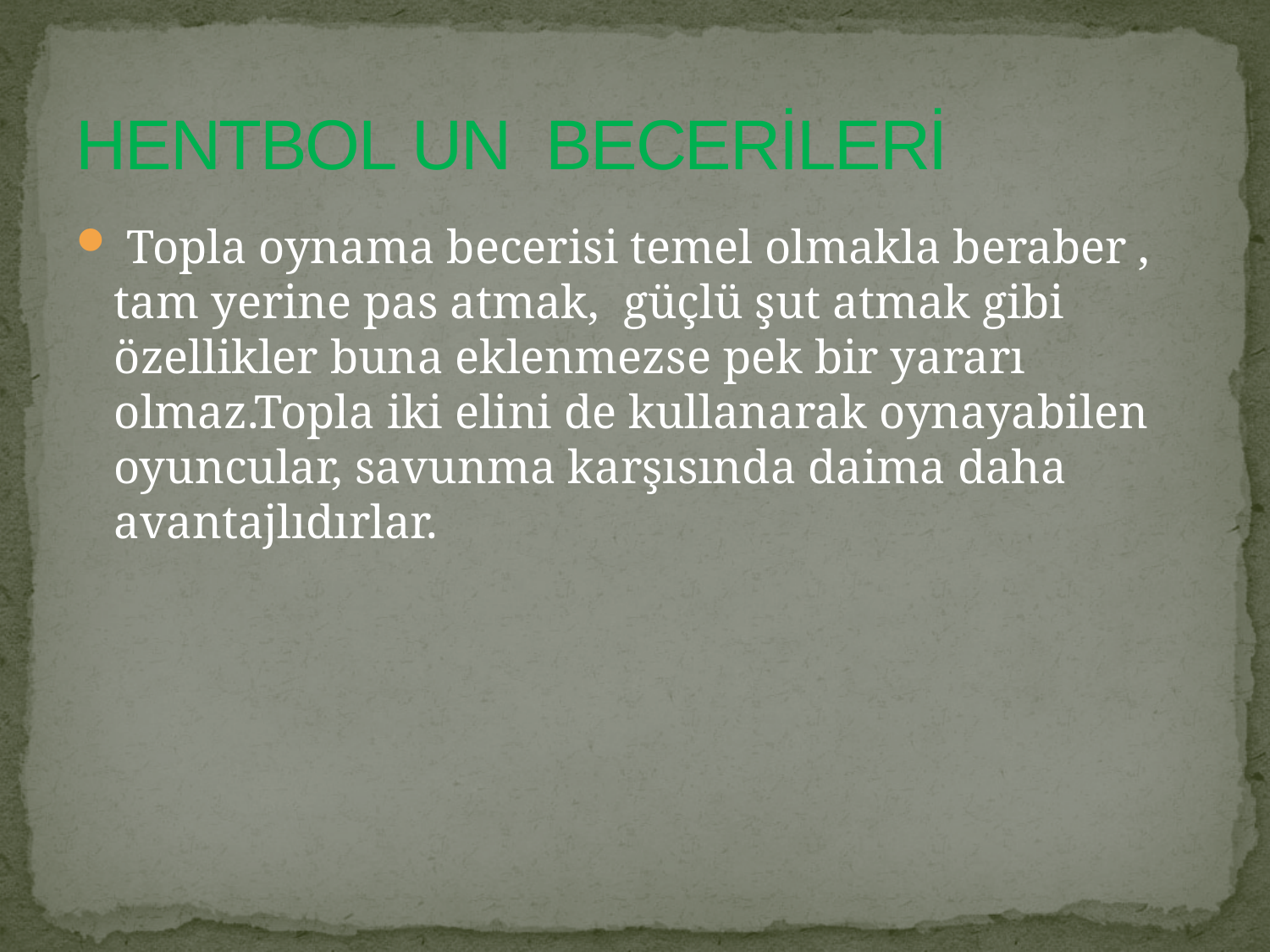

# HENTBOL UN  BECERİLERİ
 Topla oynama becerisi temel olmakla beraber , tam yerine pas atmak,  güçlü şut atmak gibi özellikler buna eklenmezse pek bir yararı olmaz.Topla iki elini de kullanarak oynayabilen oyuncular, savunma karşısında daima daha avantajlıdırlar.